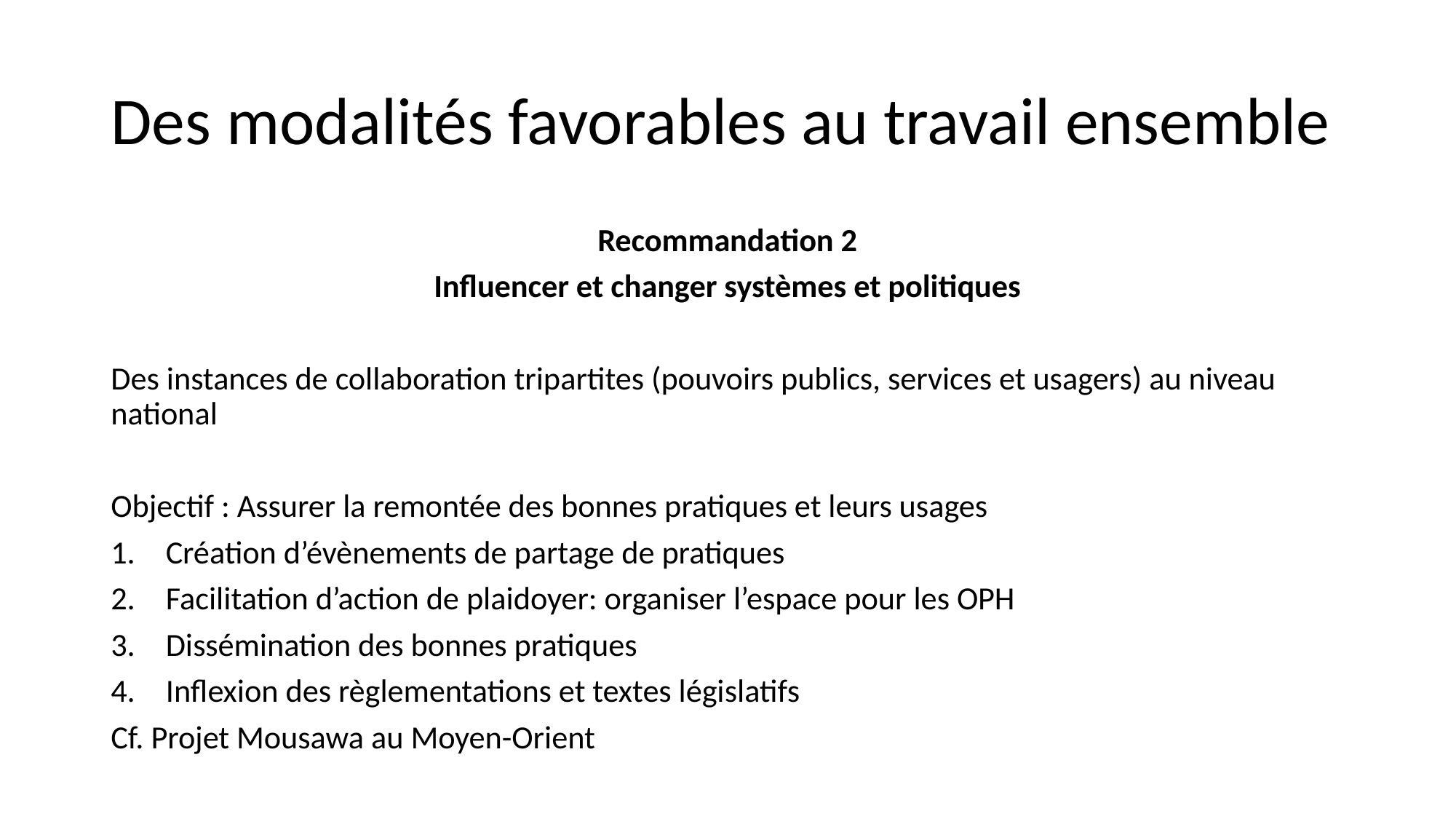

# Des modalités favorables au travail ensemble
Recommandation 2
Influencer et changer systèmes et politiques

Des instances de collaboration tripartites (pouvoirs publics, services et usagers) au niveau national

Objectif : Assurer la remontée des bonnes pratiques et leurs usages
Création d’évènements de partage de pratiques
Facilitation d’action de plaidoyer: organiser l’espace pour les OPH
Dissémination des bonnes pratiques
Inflexion des règlementations et textes législatifs
Cf. Projet Mousawa au Moyen-Orient